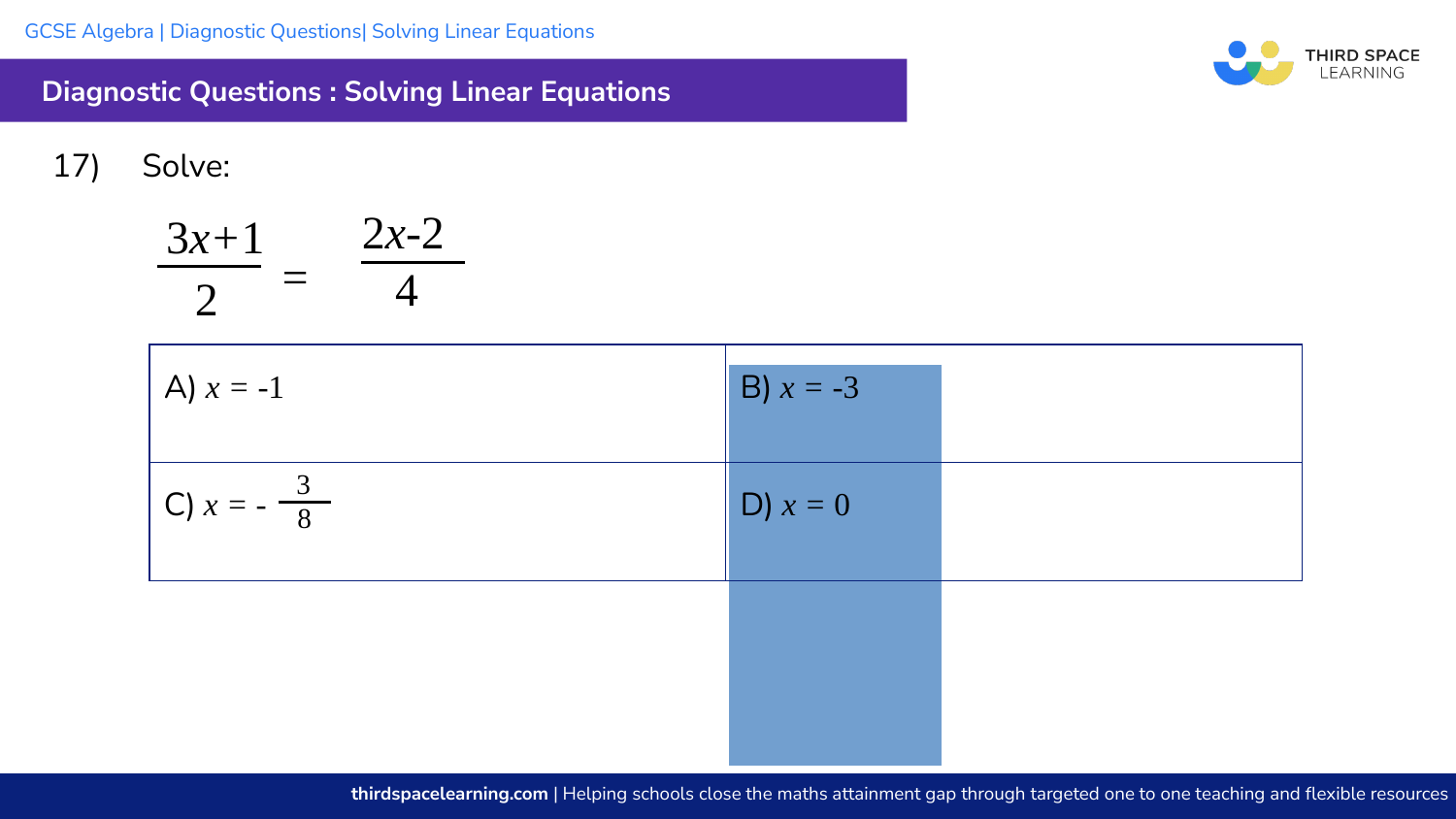

Diagnostic Questions : Solving Linear Equations
| 17) Solve: = |  |  |  |  |
| --- | --- | --- | --- | --- |
|  |  |  |  |  |
2x-2
3x+1
4
2
| A) x = -1 | B) x = -3 |
| --- | --- |
| C) x = - | D) x = 0 |
3
8